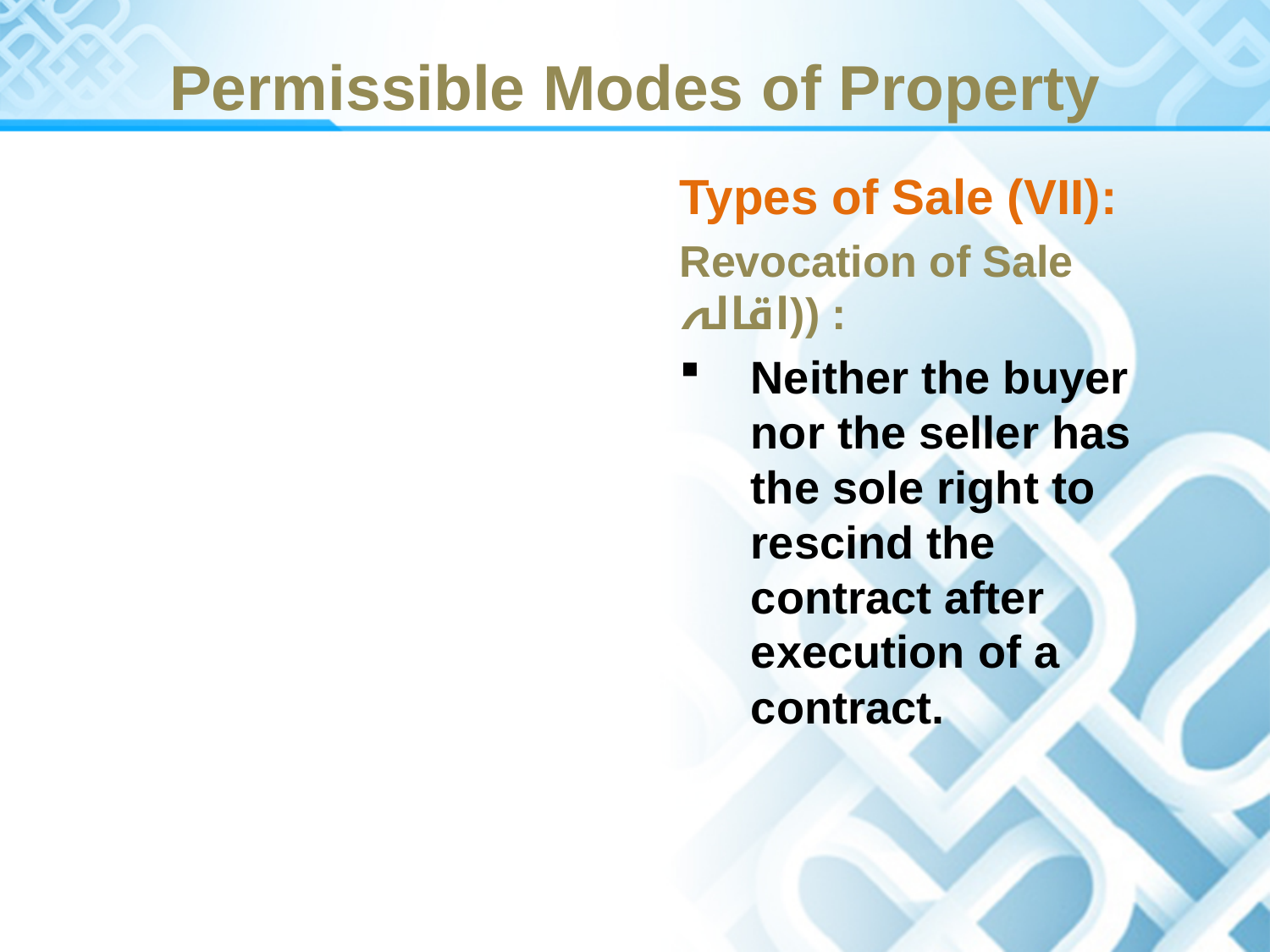

Permissible Modes of Property
Types of Sale (VII):
Revocation of Sale اقالہ)) :
Neither the buyer nor the seller has the sole right to rescind the contract after execution of a contract.